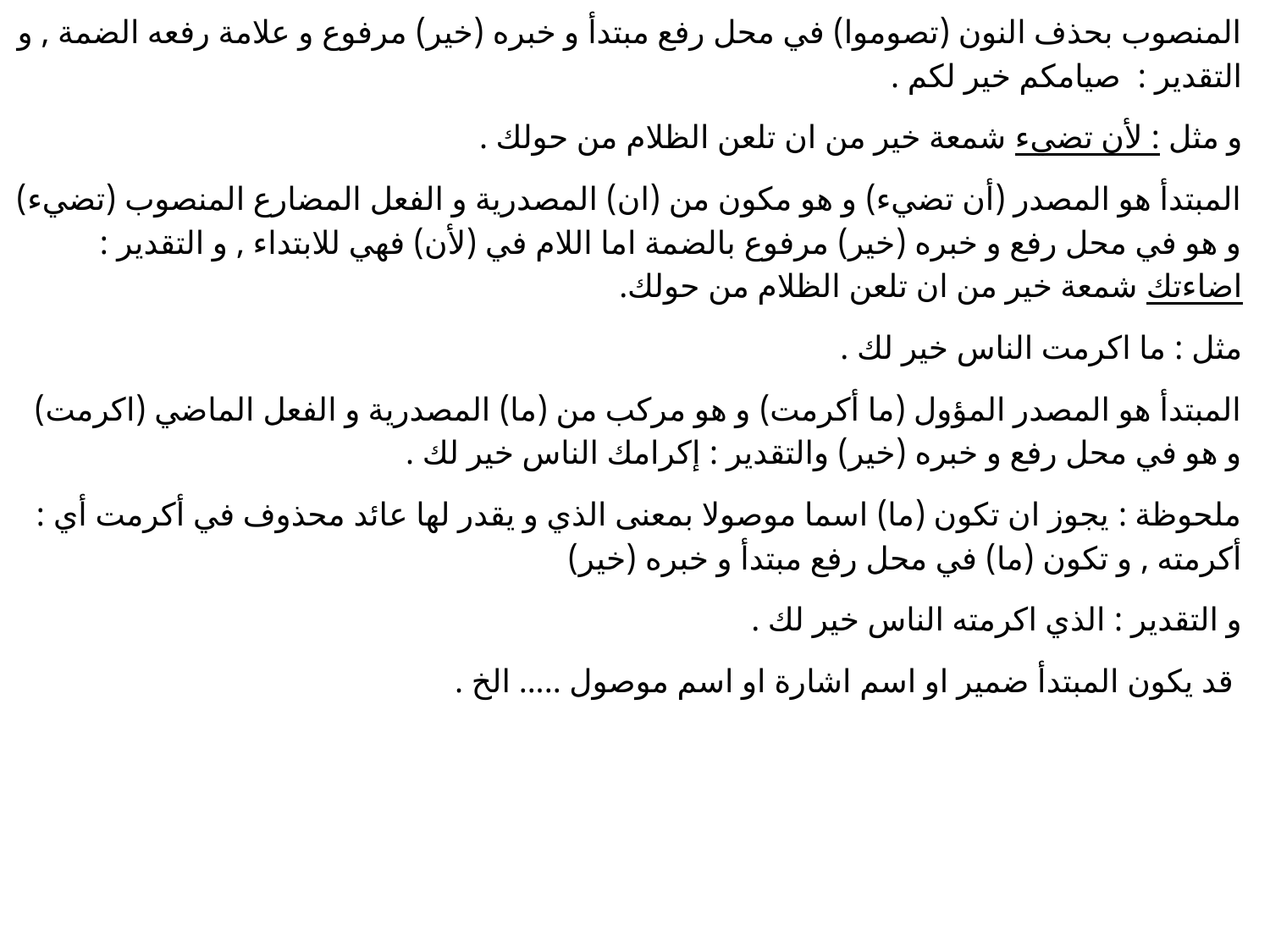

المنصوب بحذف النون (تصوموا) في محل رفع مبتدأ و خبره (خير) مرفوع و علامة رفعه الضمة , و التقدير :  صيامكم خير لكم .
و مثل : لأن تضيء شمعة خير من ان تلعن الظلام من حولك .
المبتدأ هو المصدر (أن تضيء) و هو مكون من (ان) المصدرية و الفعل المضارع المنصوب (تضيء) و هو في محل رفع و خبره (خير) مرفوع بالضمة اما اللام في (لأن) فهي للابتداء , و التقدير : اضاءتك شمعة خير من ان تلعن الظلام من حولك.
مثل : ما اكرمت الناس خير لك .
المبتدأ هو المصدر المؤول (ما أكرمت) و هو مركب من (ما) المصدرية و الفعل الماضي (اكرمت) و هو في محل رفع و خبره (خير) والتقدير : إكرامك الناس خير لك .
ملحوظة : يجوز ان تكون (ما) اسما موصولا بمعنى الذي و يقدر لها عائد محذوف في أكرمت أي : أكرمته , و تكون (ما) في محل رفع مبتدأ و خبره (خير)
و التقدير : الذي اكرمته الناس خير لك .
 قد يكون المبتدأ ضمير او اسم اشارة او اسم موصول ..... الخ .